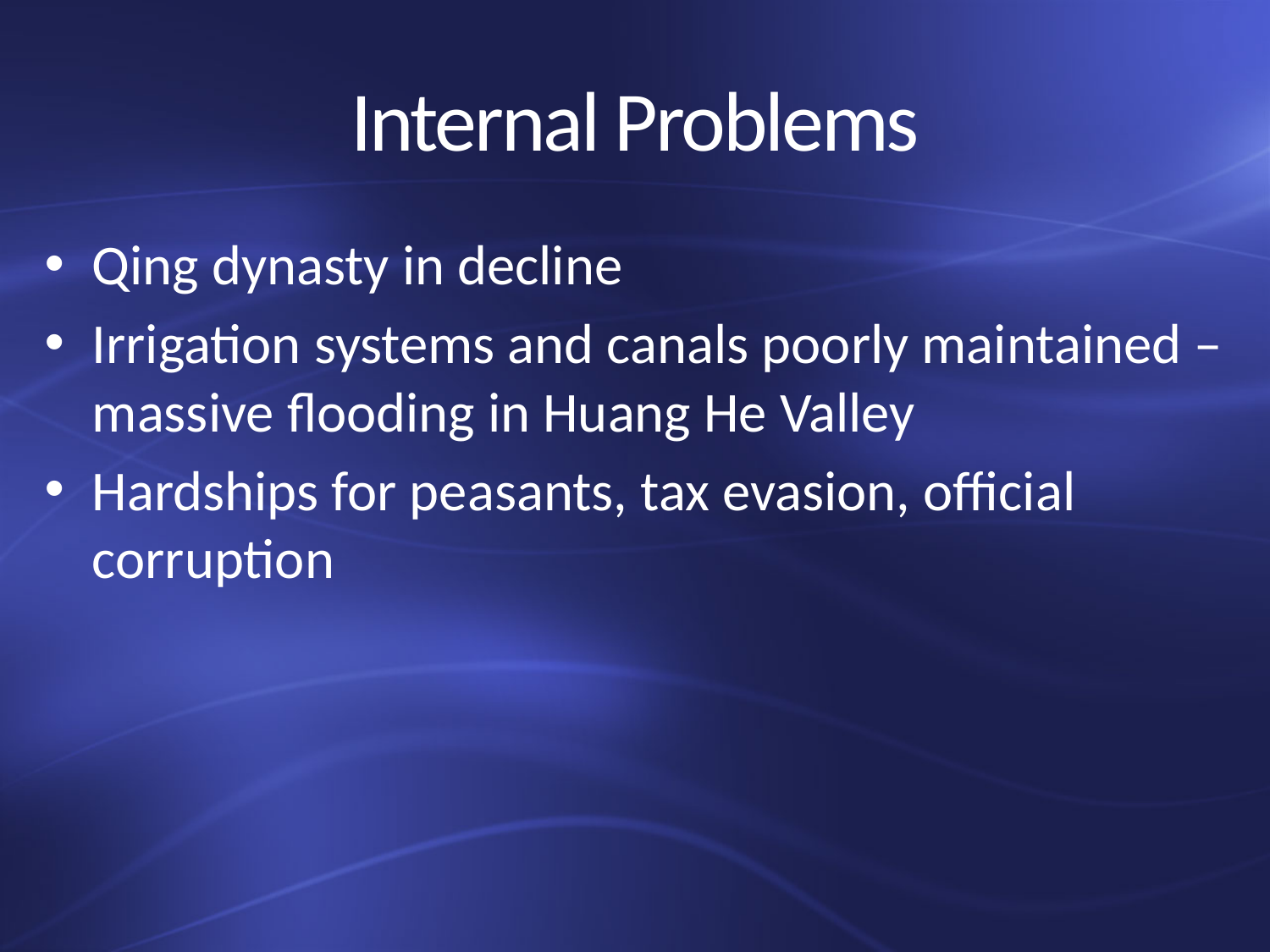

# Internal Problems
Qing dynasty in decline
Irrigation systems and canals poorly maintained – massive flooding in Huang He Valley
Hardships for peasants, tax evasion, official corruption